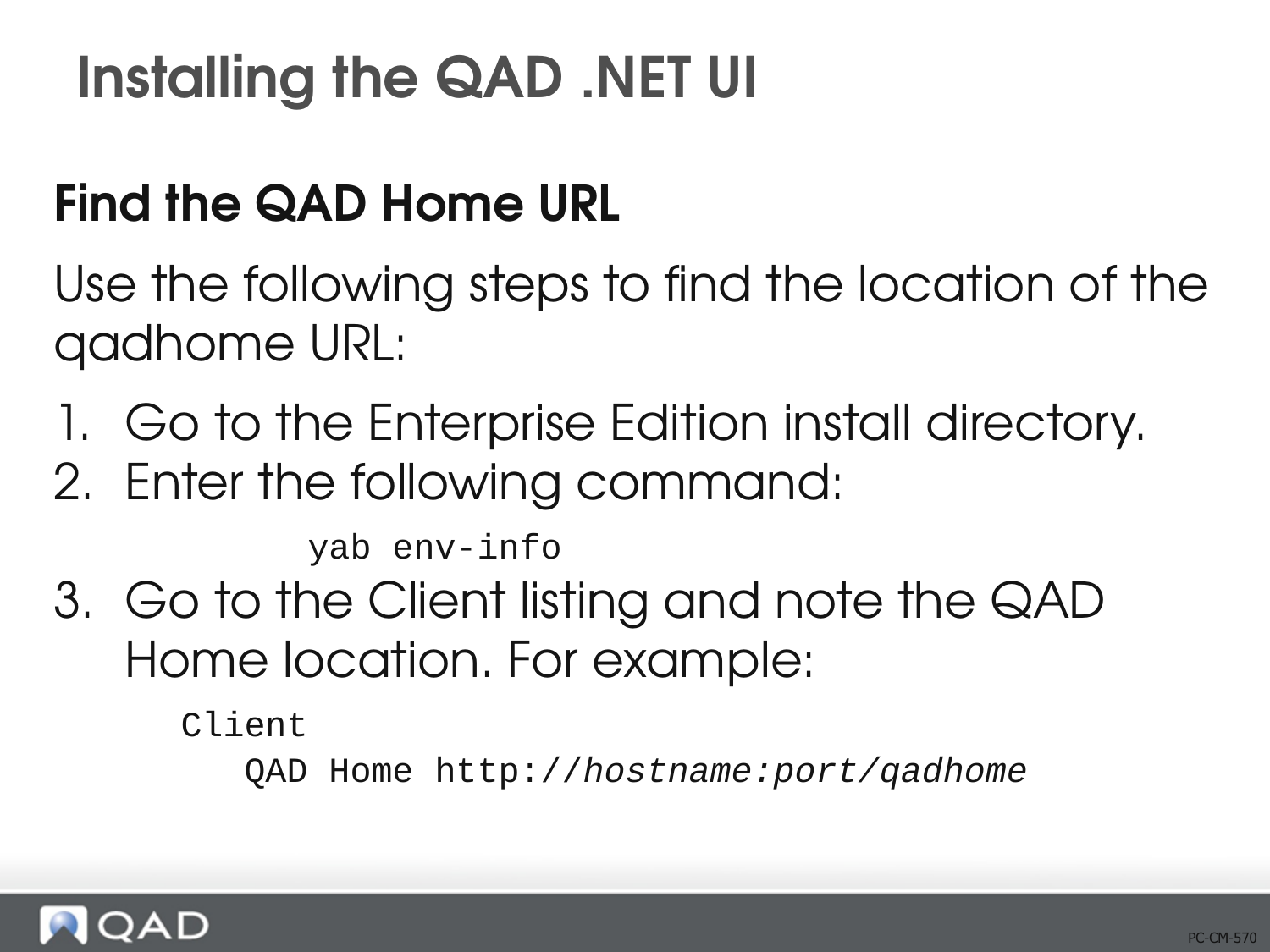

# Installing the QAD .NET UI
Find the QAD Home URL

Use the following steps to find the location of the qadhome URL:

Go to the Enterprise Edition install directory.
Enter the following command:
		yab env-info
Go to the Client listing and note the QAD Home location. For example:
	Client
QAD Home http://hostname:port/qadhome
PC-CM-570